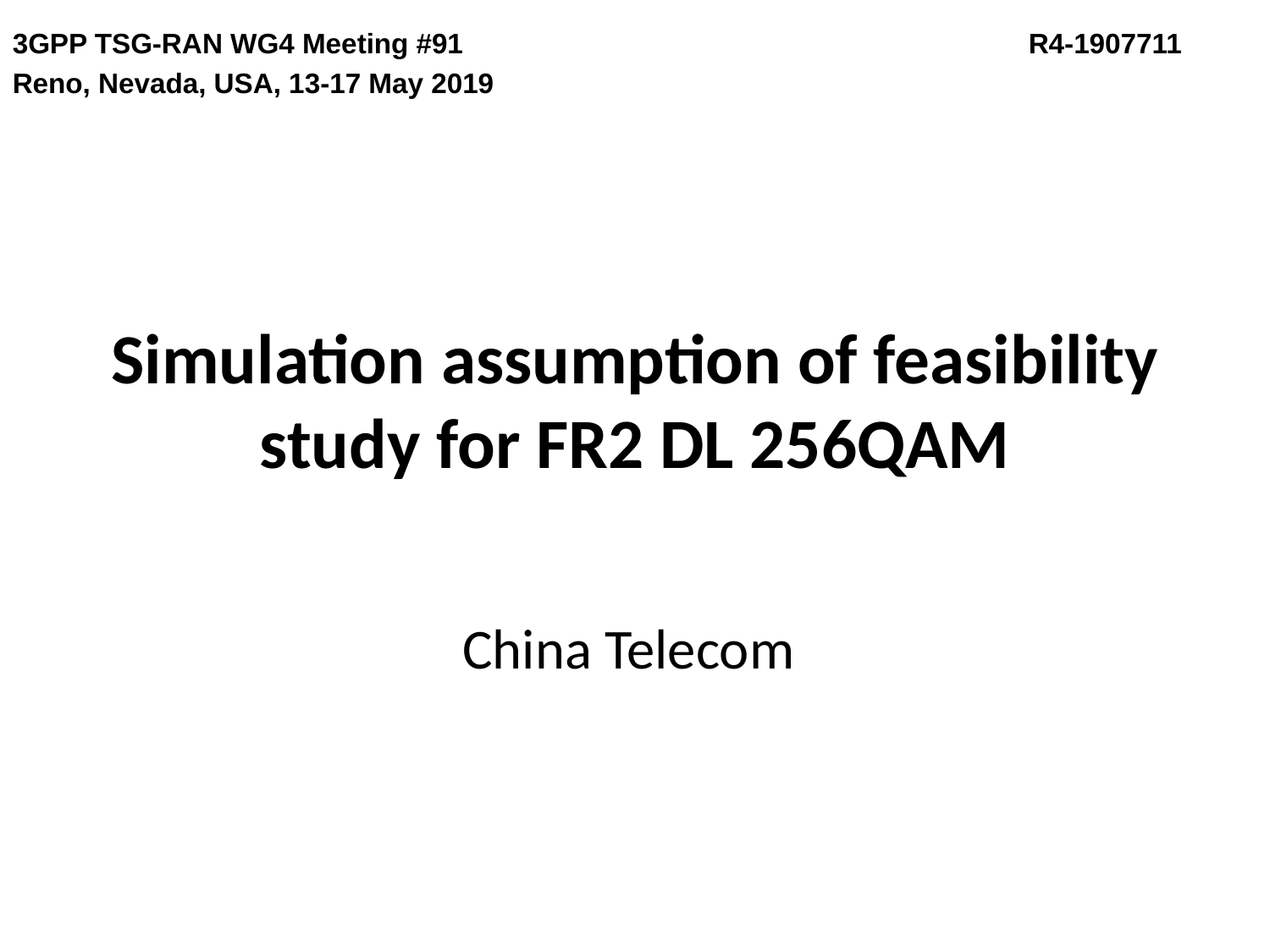

3GPP TSG-RAN WG4 Meeting #91				          	R4-1907711
Reno, Nevada, USA, 13-17 May 2019
# Simulation assumption of feasibility study for FR2 DL 256QAM
China Telecom